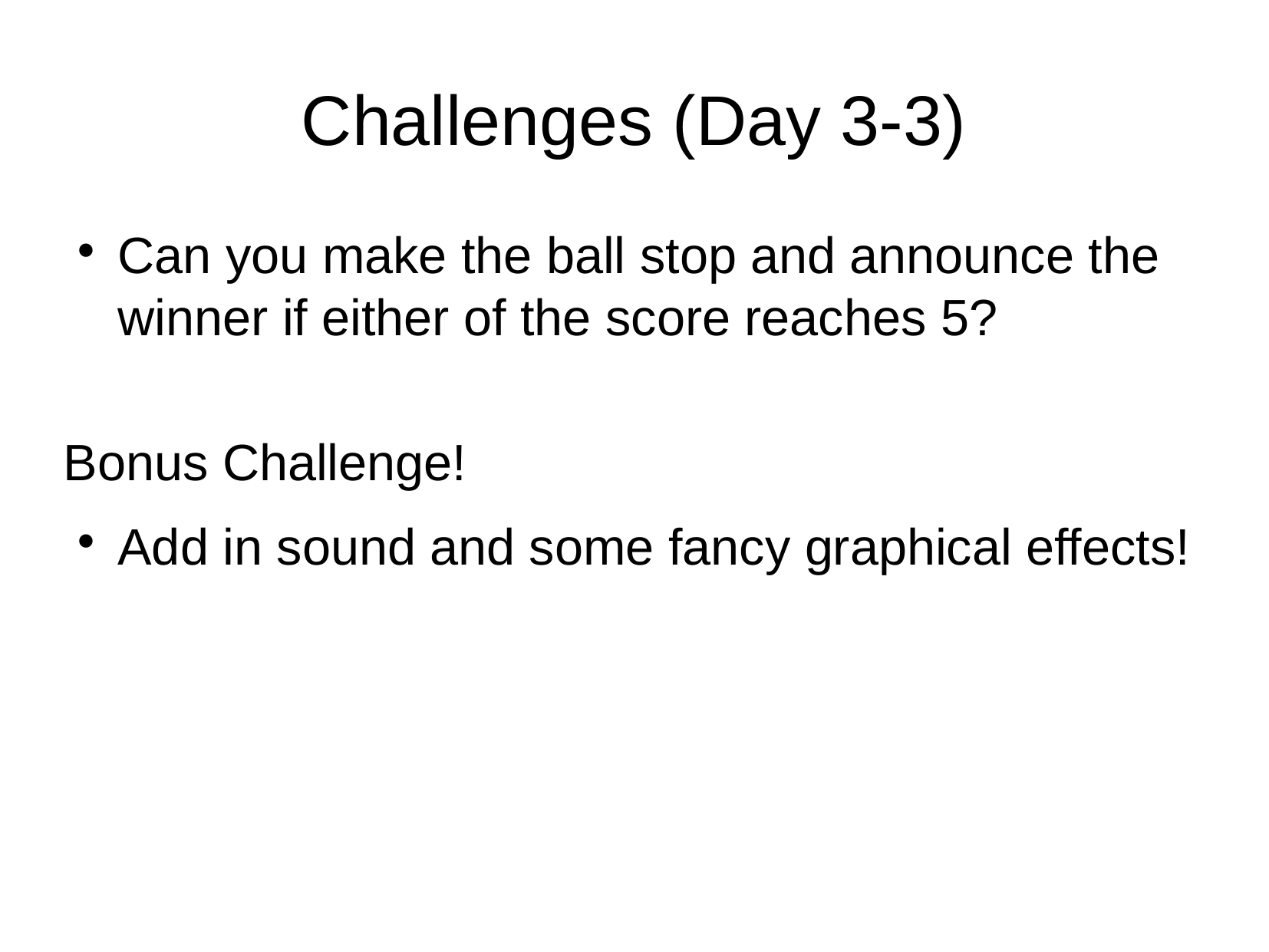

Challenges (Day 3-3)
Can you make the ball stop and announce the winner if either of the score reaches 5?

Bonus Challenge!
Add in sound and some fancy graphical effects!